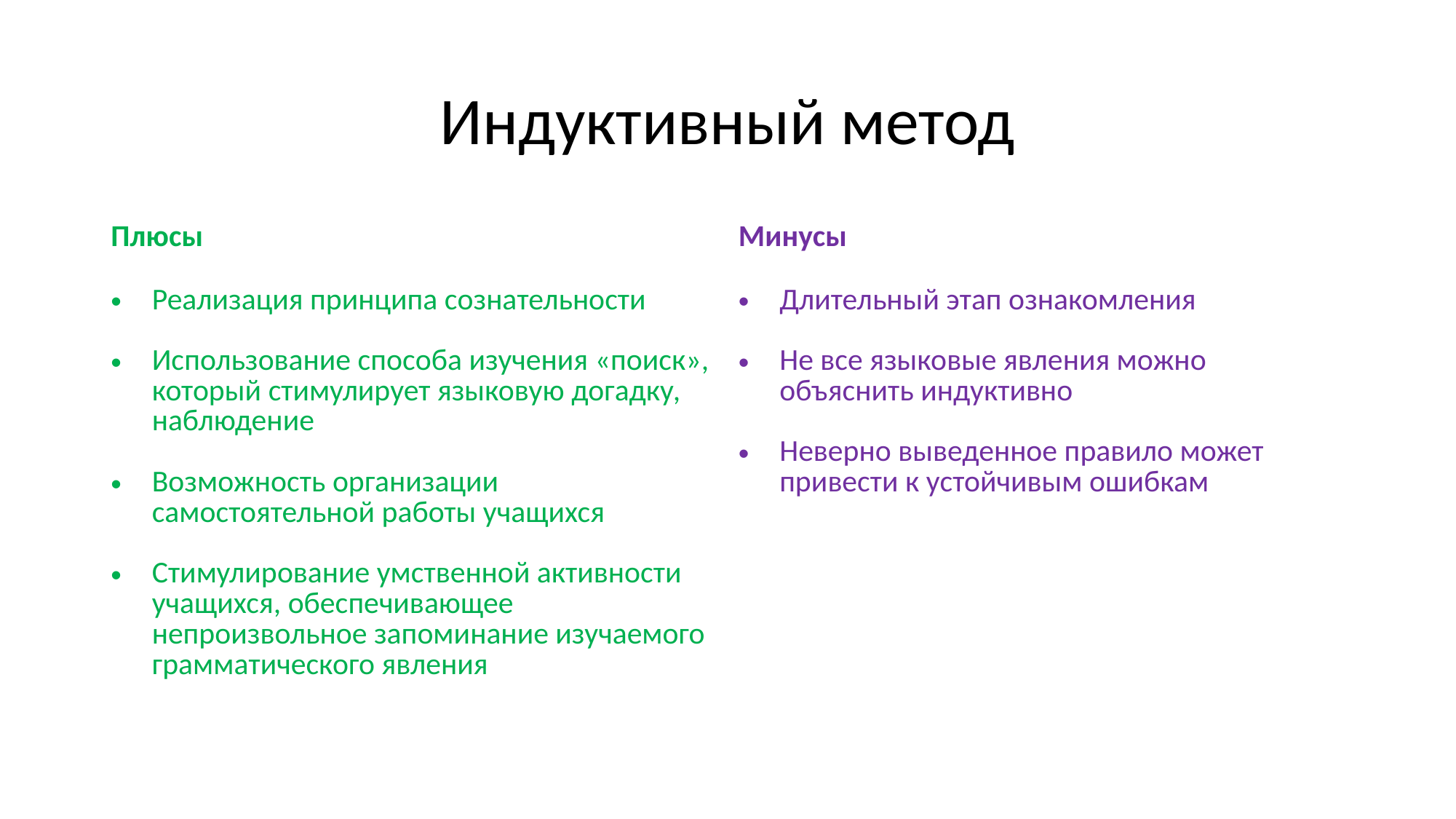

# Индуктивный метод
| Плюсы | Минусы |
| --- | --- |
| Реализация принципа сознательности Использование способа изучения «поиск», который стимулирует языковую догадку, наблюдение Возможность организации самостоятельной работы учащихся Стимулирование умственной активности учащихся, обеспечивающее непроизвольное запоминание изучаемого грамматического явления | Длительный этап ознакомления Не все языковые явления можно объяснить индуктивно Неверно выведенное правило может привести к устойчивым ошибкам |